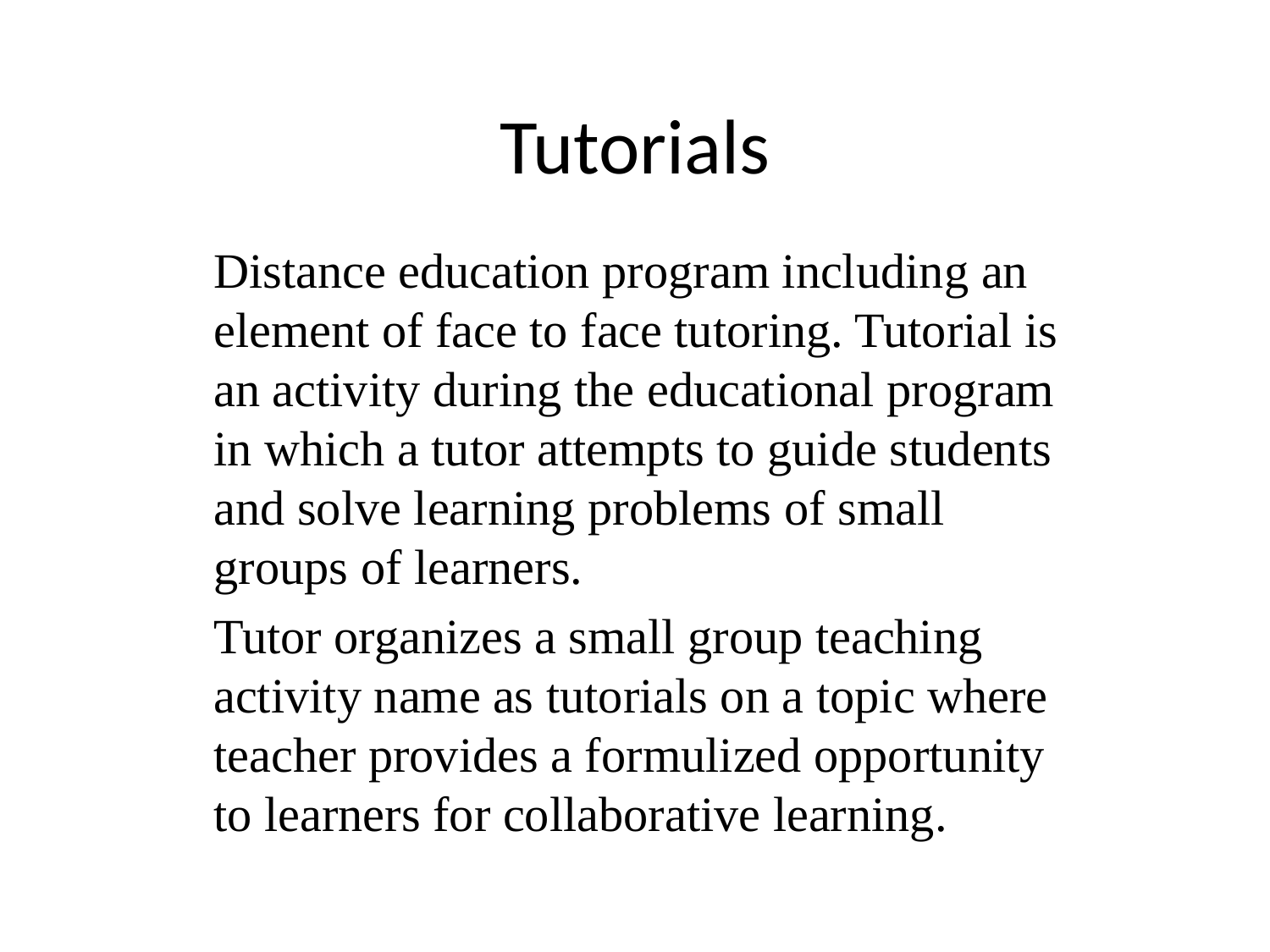

# Tutorials
Distance education program including an element of face to face tutoring. Tutorial is an activity during the educational program in which a tutor attempts to guide students and solve learning problems of small groups of learners.
Tutor organizes a small group teaching activity name as tutorials on a topic where teacher provides a formulized opportunity to learners for collaborative learning.